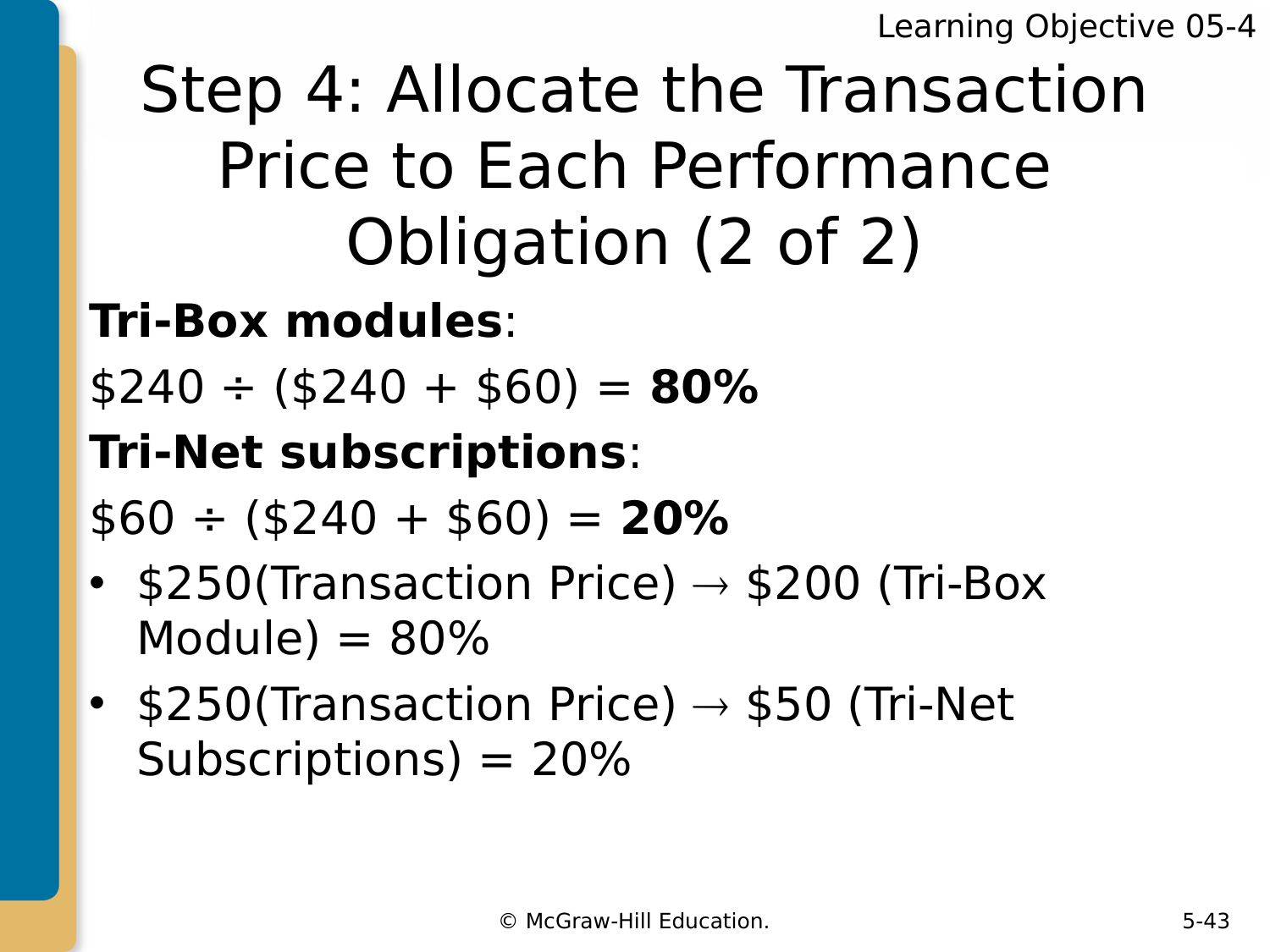

Learning Objective 05-4
# Step 4: Allocate the Transaction Price to Each Performance Obligation (2 of 2)
Tri-Box modules:
$240 ÷ ($240 + $60) = 80%
Tri-Net subscriptions:
$60 ÷ ($240 + $60) = 20%
$250(Transaction Price) → $200 (Tri-Box Module) = 80%
$250(Transaction Price) → $50 (Tri-Net Subscriptions) = 20%